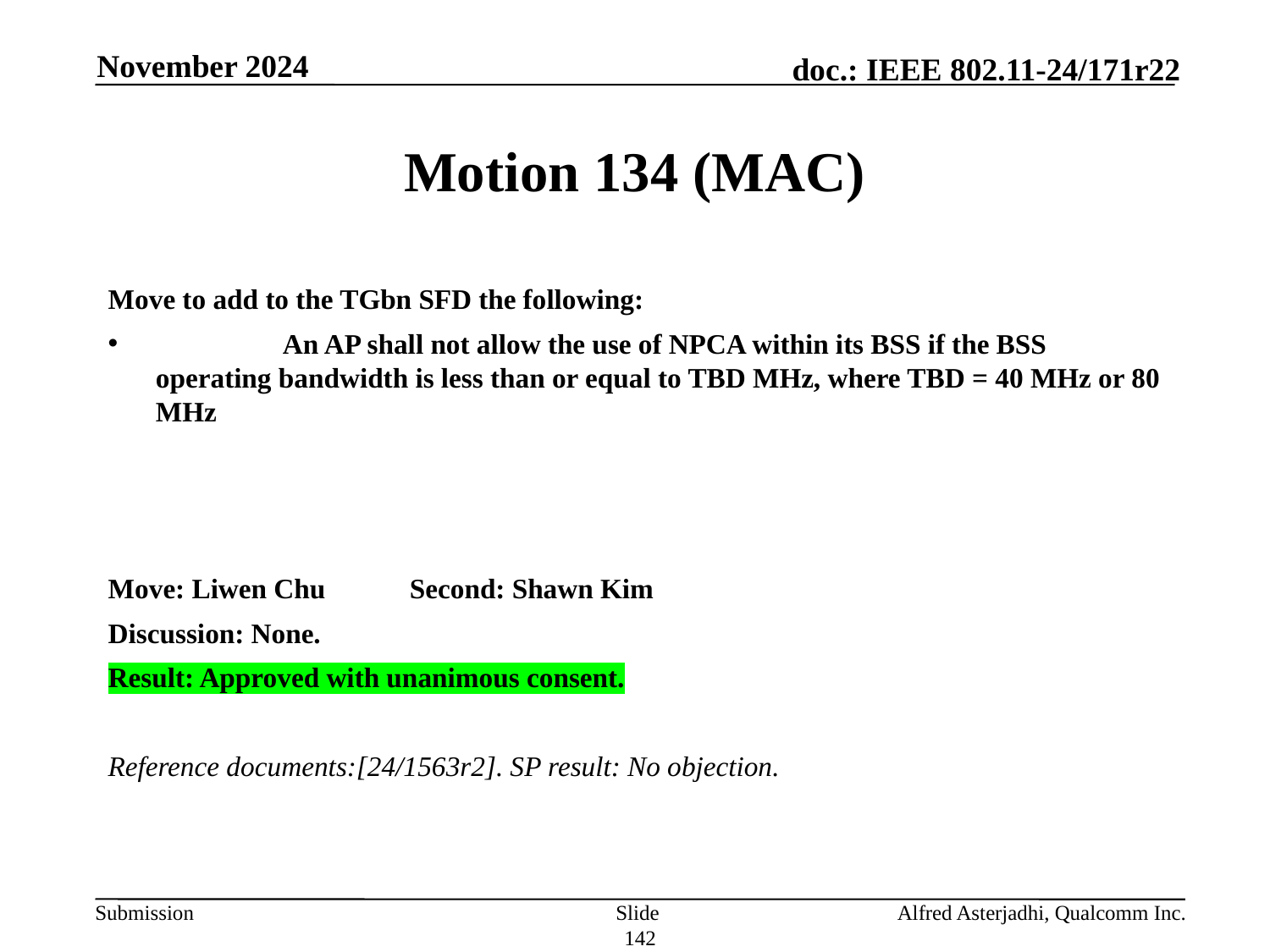

November 2024
# Motion 134 (MAC)
Move to add to the TGbn SFD the following:
	An AP shall not allow the use of NPCA within its BSS if the BSS operating bandwidth is less than or equal to TBD MHz, where TBD = 40 MHz or 80 MHz

Move: Liwen Chu 	Second: Shawn Kim
Discussion: None.
Result: Approved with unanimous consent.

Reference documents:[24/1563r2]. SP result: No objection.

Slide 142
Alfred Asterjadhi, Qualcomm Inc.